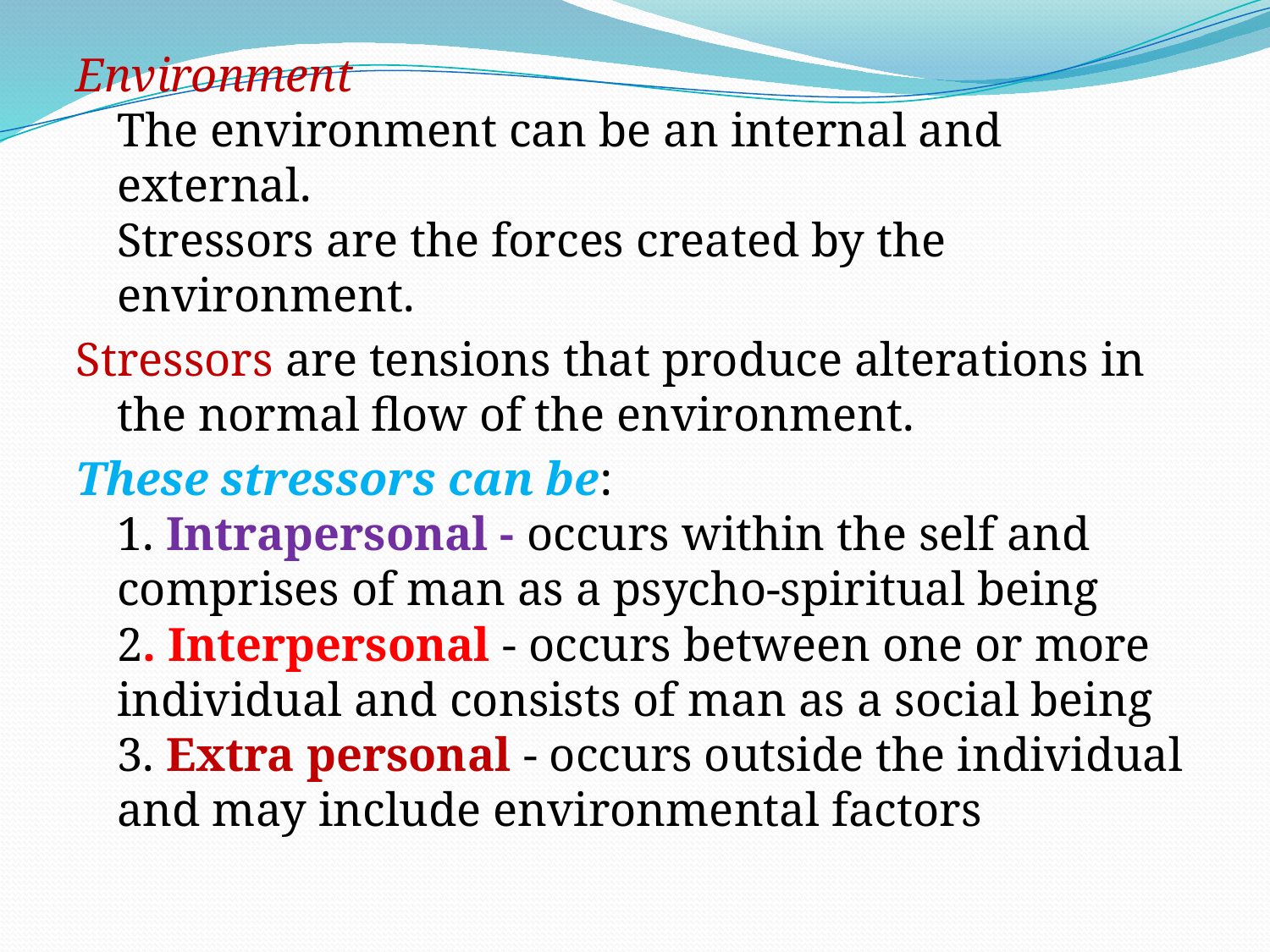

Environment
The environment can be an internal and external.
Stressors are the forces created by the environment.
Stressors are tensions that produce alterations in the normal flow of the environment.
These stressors can be:
1. Intrapersonal - occurs within the self and comprises of man as a psycho-spiritual being
2. Interpersonal - occurs between one or more individual and consists of man as a social being
3. Extra personal - occurs outside the individual and may include environmental factors